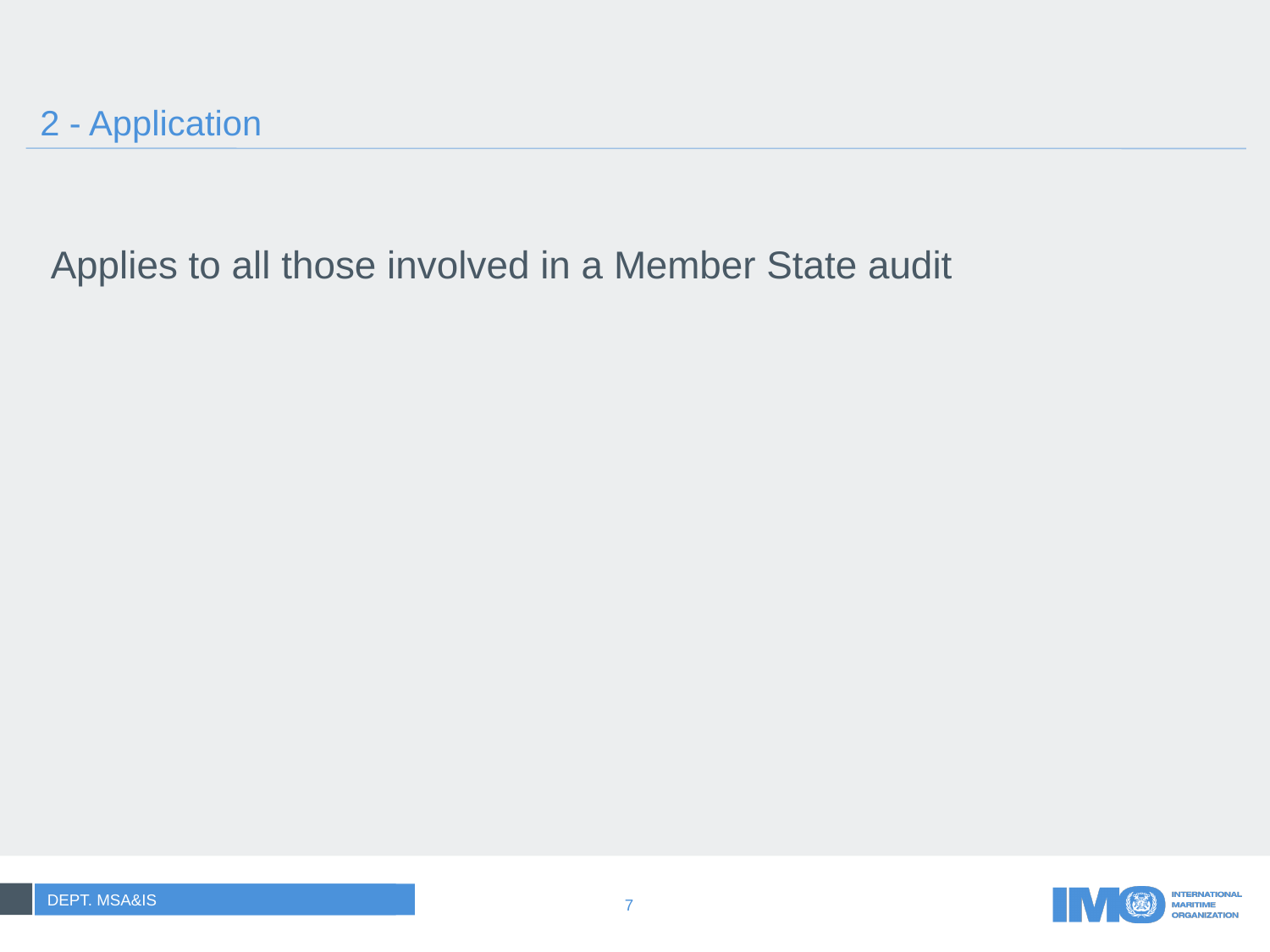

# 2 - Application

Applies to all those involved in a Member State audit